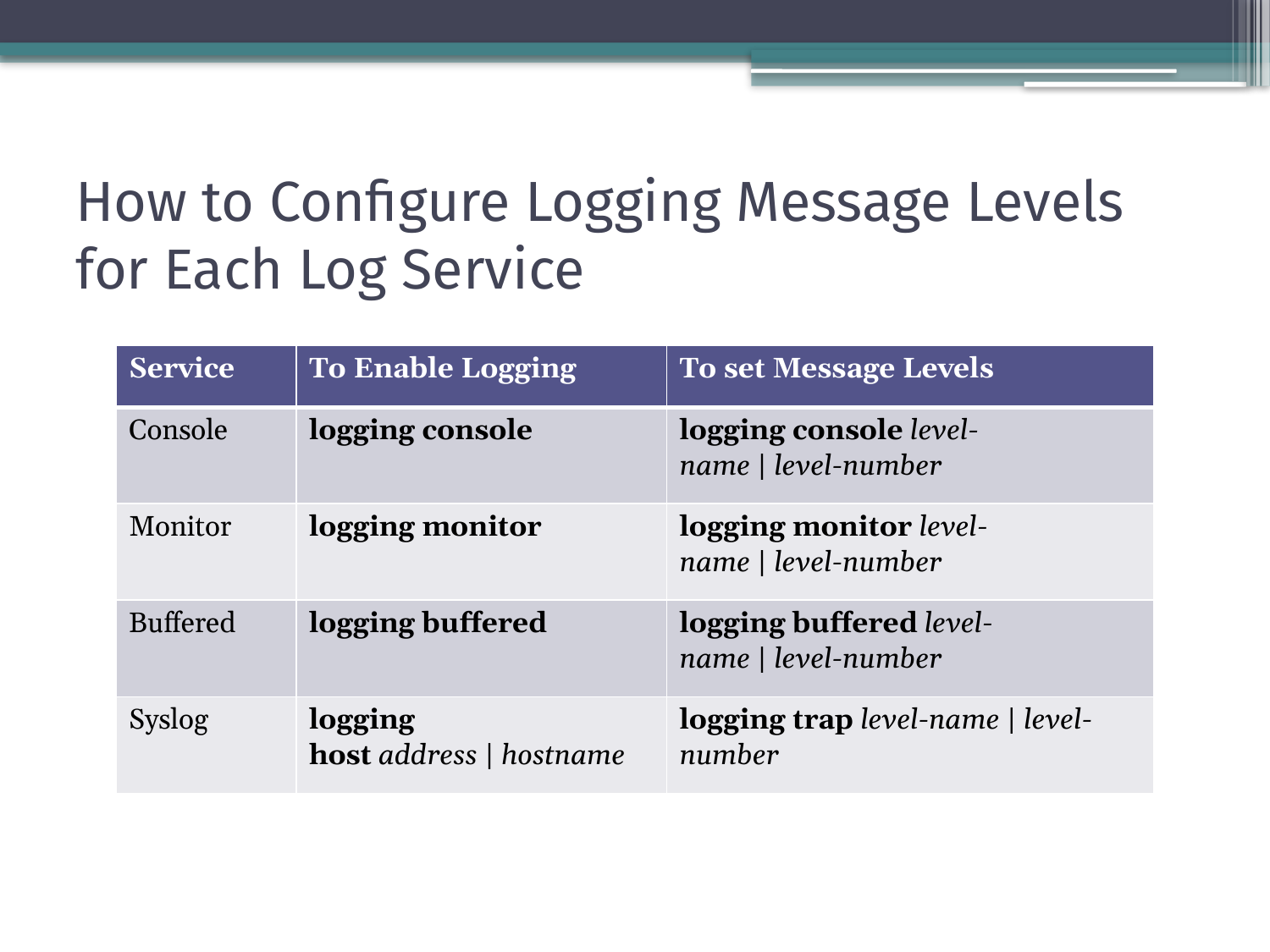

# How to Configure Logging Message Levels for Each Log Service
| Service | To Enable Logging | To set Message Levels |
| --- | --- | --- |
| Console | logging console | logging console level-name | level-number |
| Monitor | logging monitor | logging monitor level-name | level-number |
| Buffered | logging buffered | logging buffered level-name | level-number |
| Syslog | logging host address | hostname | logging trap level-name | level-number |